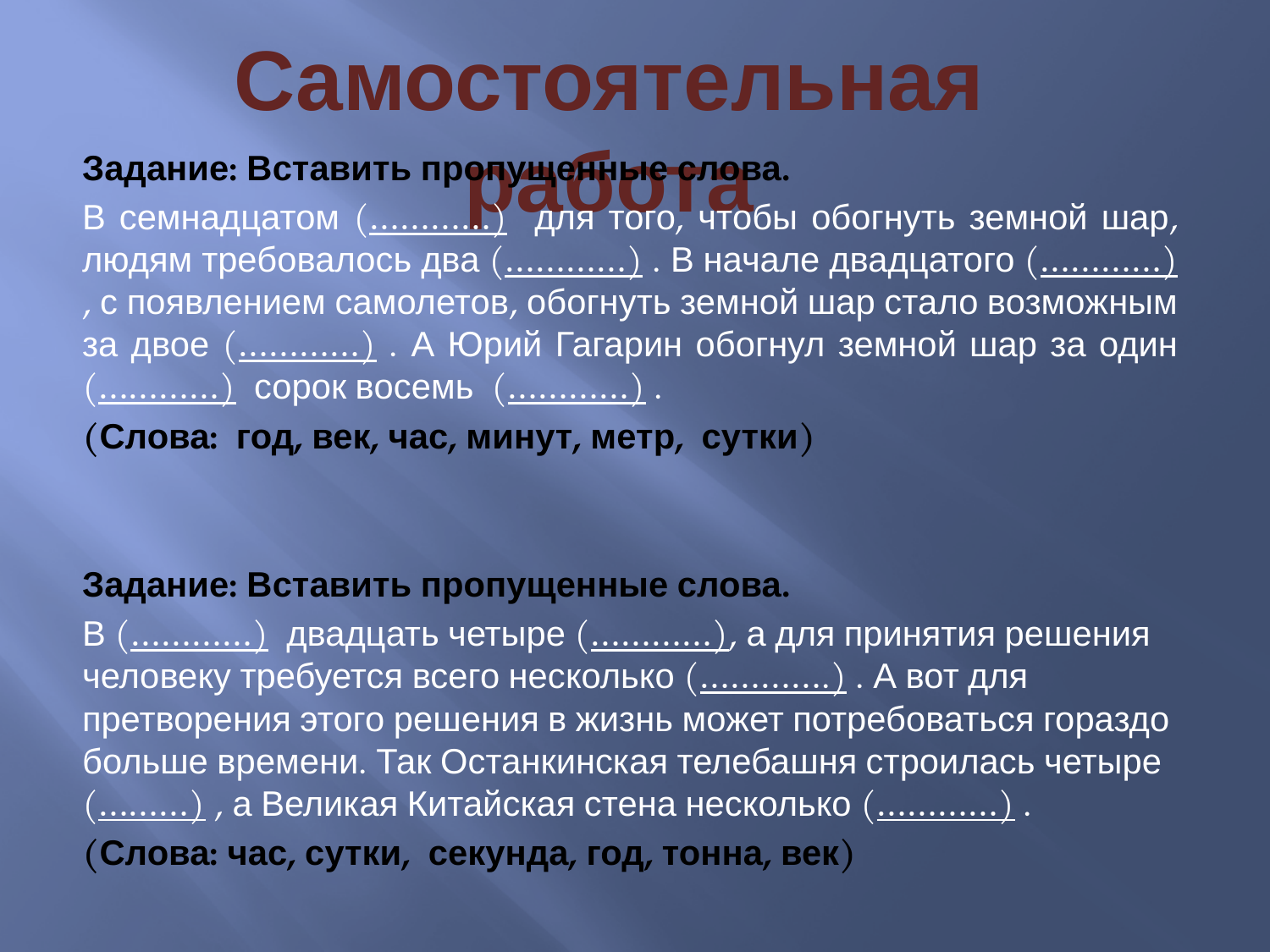

# Самостоятельная работа
Задание: Вставить пропущенные слова.
В семнадцатом (…………)  для того, чтобы обогнуть земной шар, людям требовалось два (…………) . В начале двадцатого (…………) , с появлением самолетов, обогнуть земной шар стало возможным за двое (…………) . А Юрий Гагарин обогнул земной шар за один (…………)  сорок восемь  (…………) .
(Слова:  год, век, час, минут, метр,  сутки)

Задание: Вставить пропущенные слова.
В (…………)  двадцать четыре (…………), а для принятия решения человеку требуется всего несколько (………….) . А вот для претворения этого решения в жизнь может потребоваться гораздо больше времени. Так Останкинская телебашня строилась четыре (………) , а Великая Китайская стена несколько (…………) .
(Слова: час, сутки,  секунда, год, тонна, век)